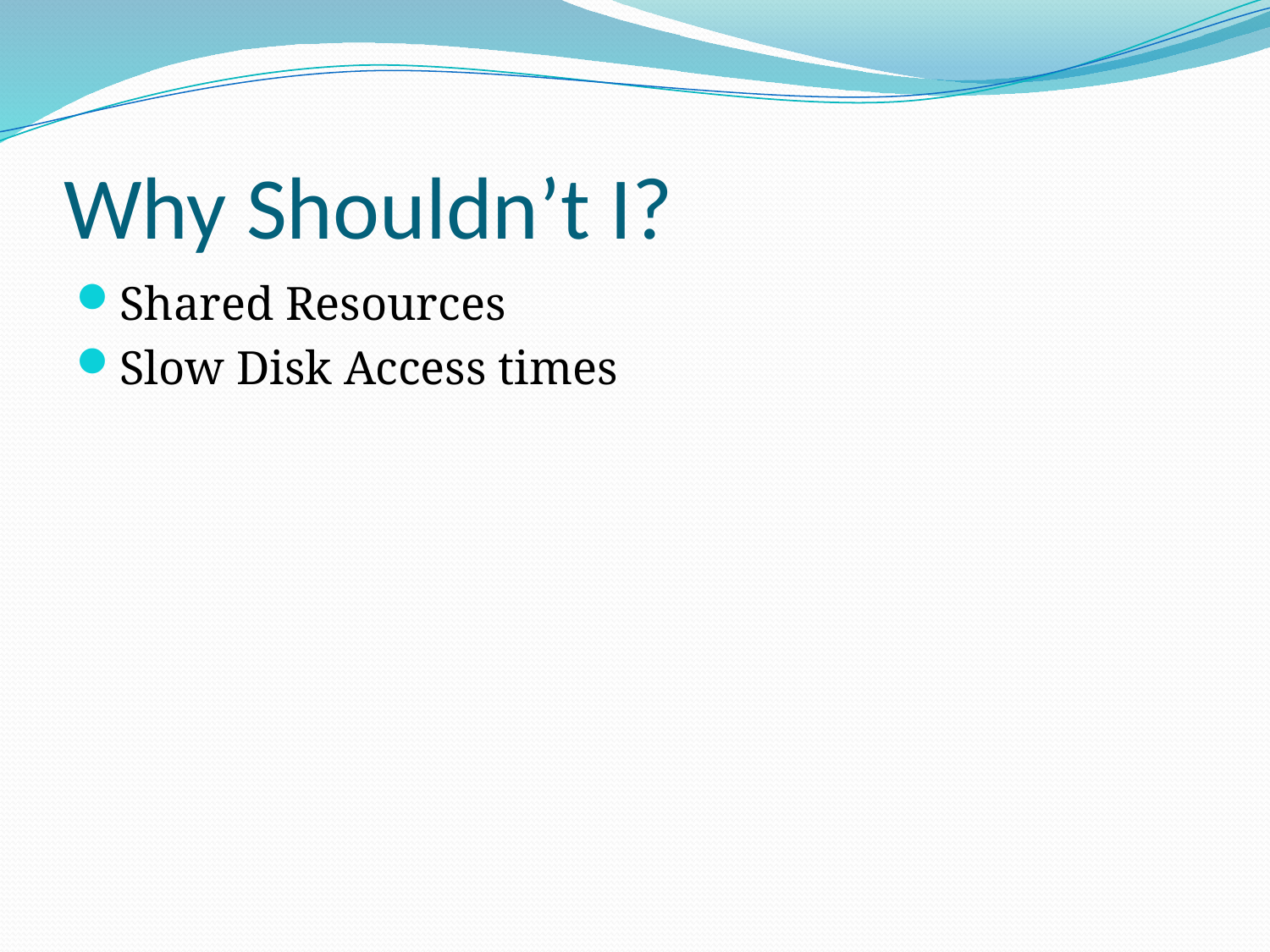

# Why Shouldn’t I?
Shared Resources
Slow Disk Access times